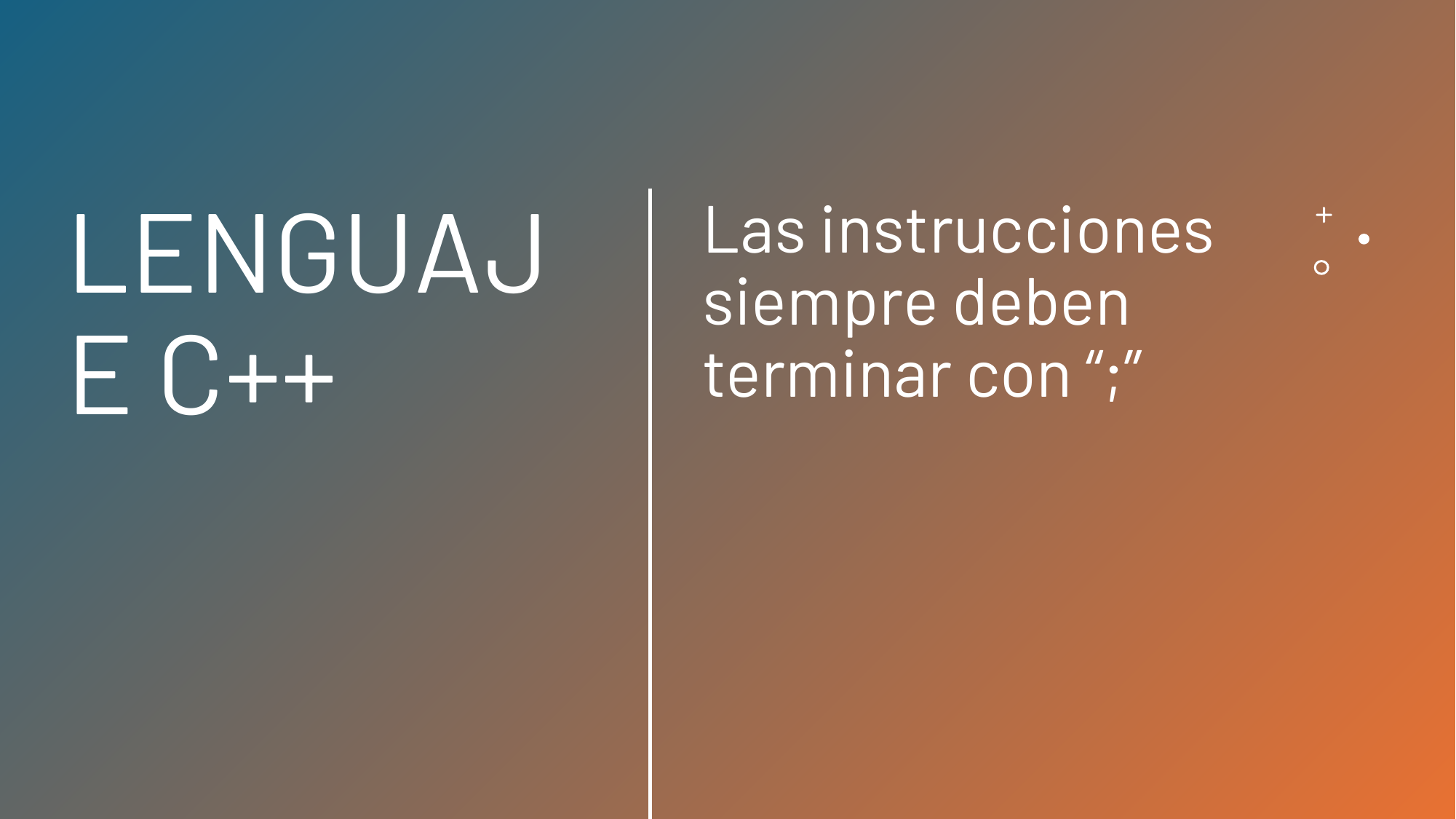

Las instrucciones siempre deben terminar con “;”
# LENGUAJE C++